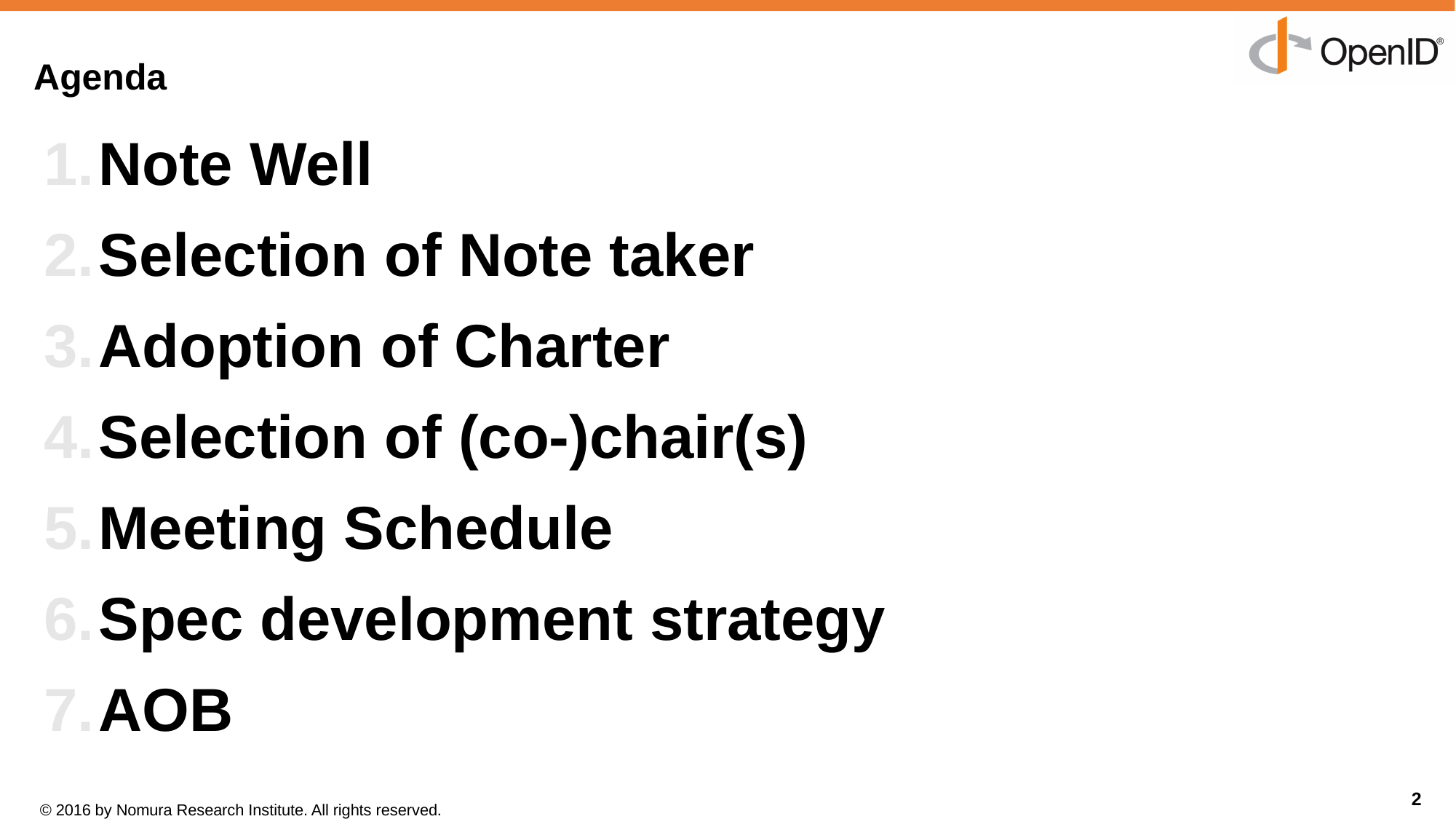

# Agenda
Note Well
Selection of Note taker
Adoption of Charter
Selection of (co-)chair(s)
Meeting Schedule
Spec development strategy
AOB
2